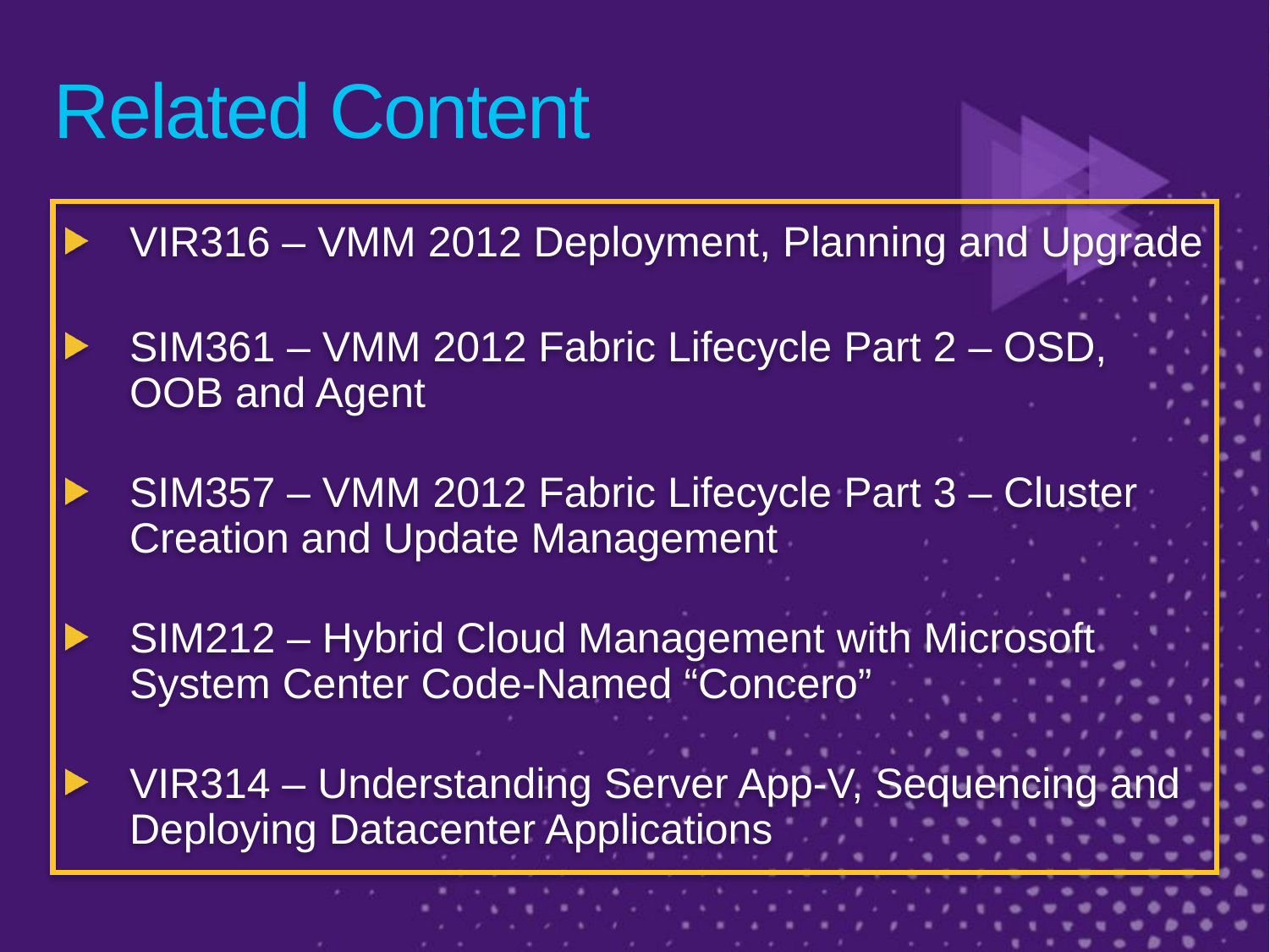

# Related Content
VIR316 – VMM 2012 Deployment, Planning and Upgrade
SIM361 – VMM 2012 Fabric Lifecycle Part 2 – OSD, OOB and Agent
SIM357 – VMM 2012 Fabric Lifecycle Part 3 – Cluster Creation and Update Management
SIM212 – Hybrid Cloud Management with Microsoft System Center Code-Named “Concero”
VIR314 – Understanding Server App-V, Sequencing and Deploying Datacenter Applications